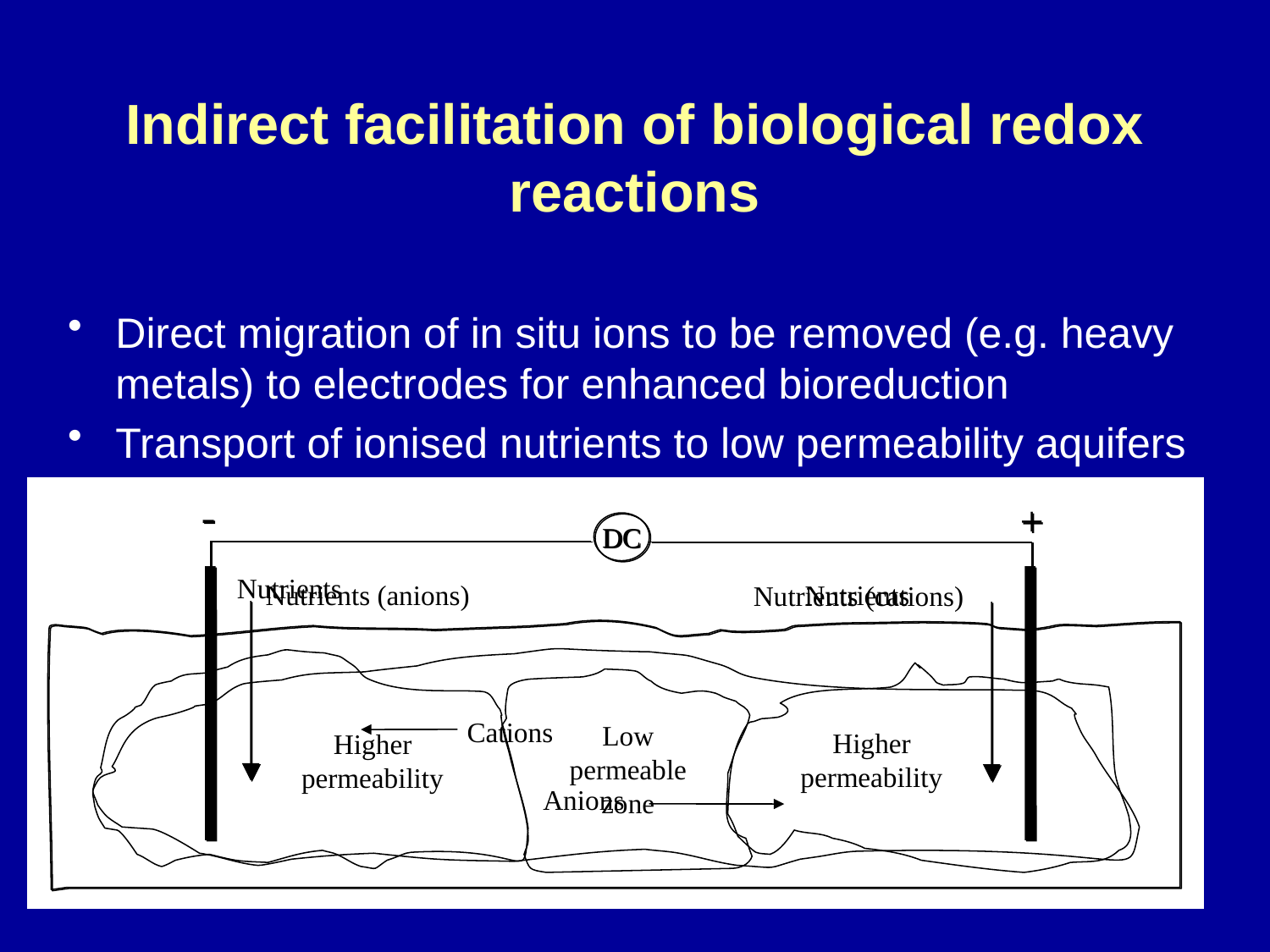

# Indirect facilitation of biological redox reactions
Direct migration of in situ ions to be removed (e.g. heavy metals) to electrodes for enhanced bioreduction
Transport of ionised nutrients to low permeability aquifers

-
+
DC

Nutrients
Nutrients

Cations

Anions

-
+
DC

Nutrients (anions)
Nutrients (cations)

Low permeable zone
Higher permeability
Higher permeability